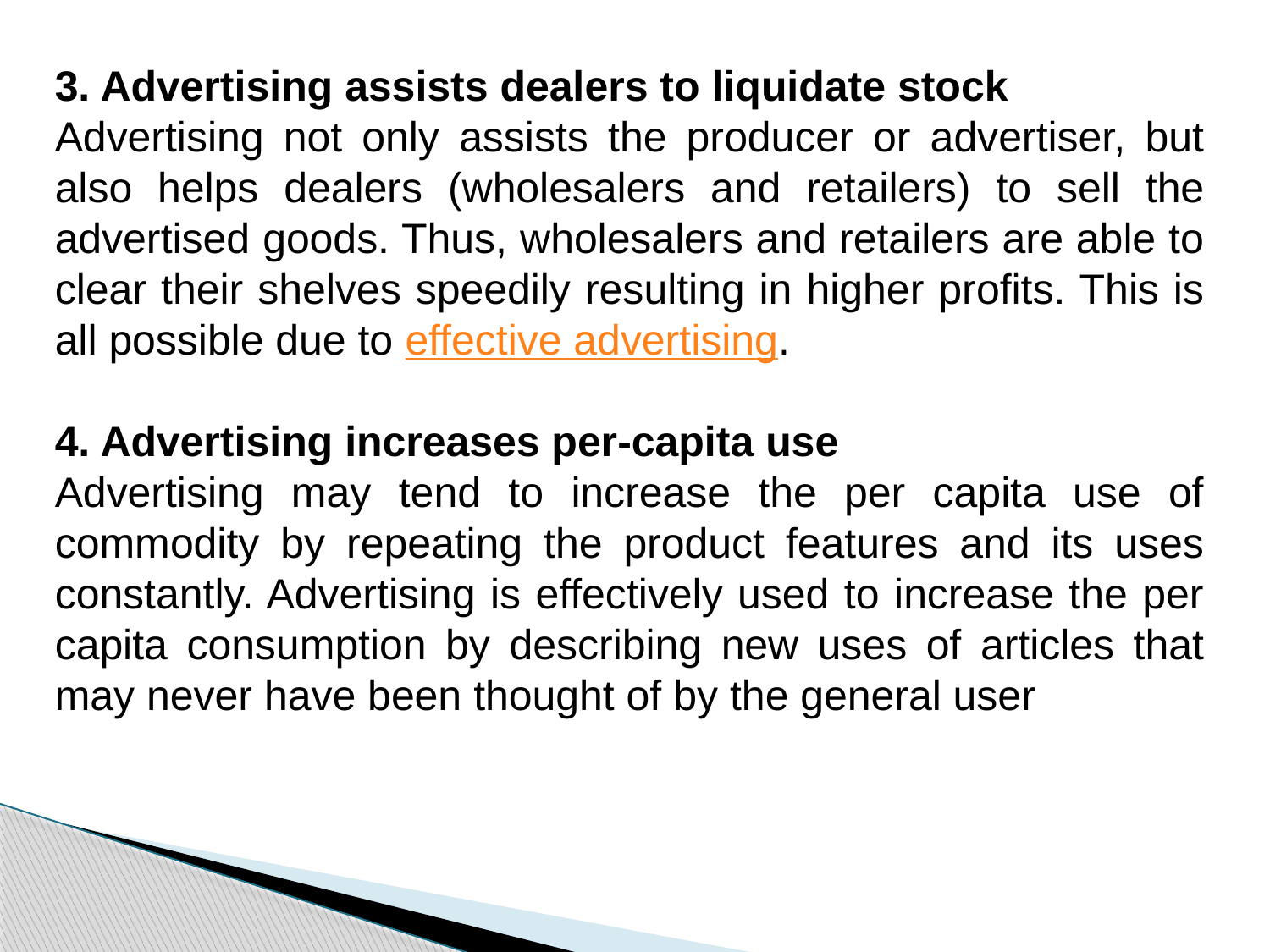

3. Advertising assists dealers to liquidate stock
Advertising not only assists the producer or advertiser, but also helps dealers (wholesalers and retailers) to sell the advertised goods. Thus, wholesalers and retailers are able to clear their shelves speedily resulting in higher profits. This is all possible due to effective advertising.

4. Advertising increases per-capita use
Advertising may tend to increase the per capita use of commodity by repeating the product features and its uses constantly. Advertising is effectively used to increase the per capita consumption by describing new uses of articles that may never have been thought of by the general user